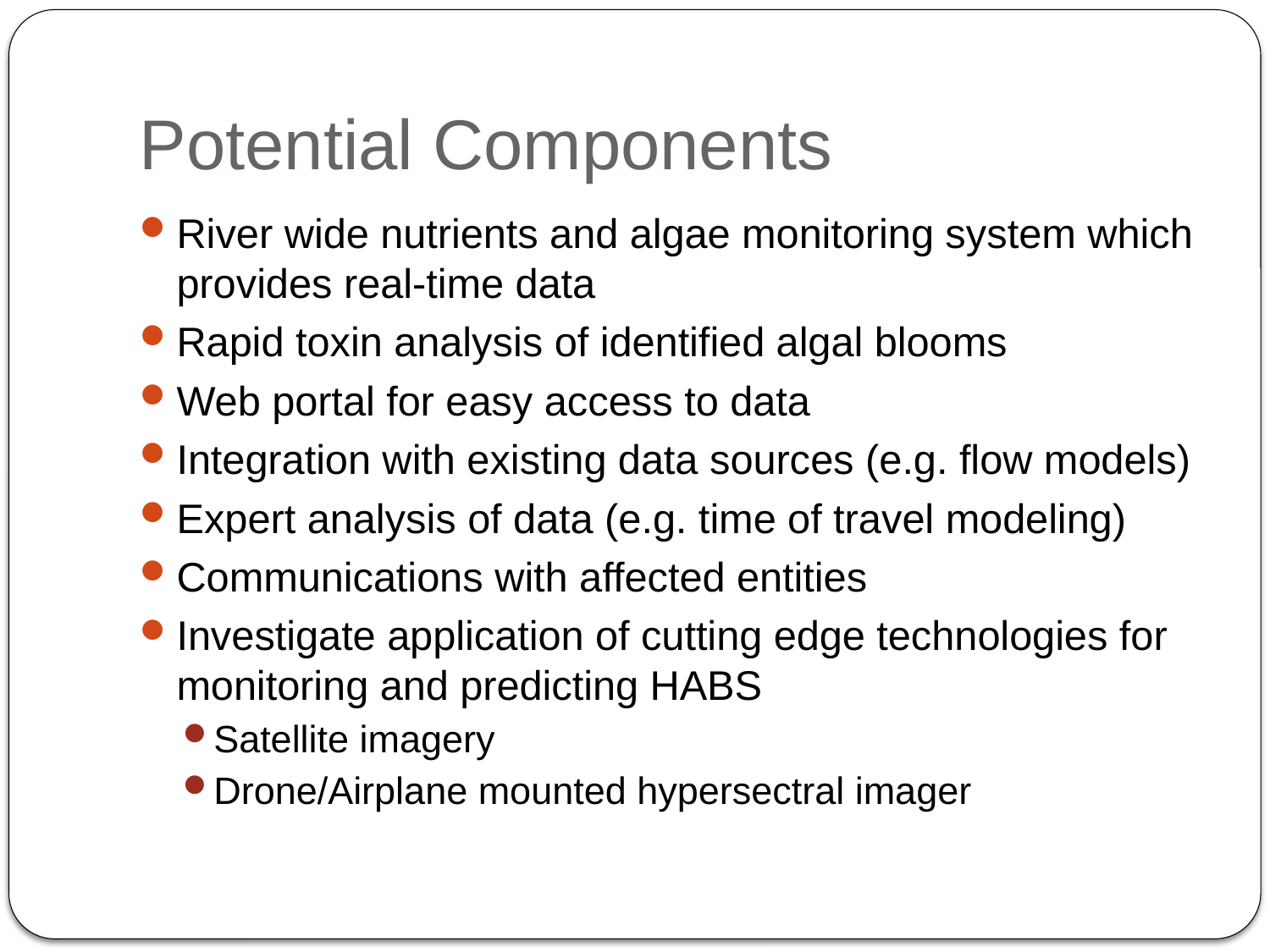

# Potential Components
River wide nutrients and algae monitoring system which provides real-time data
Rapid toxin analysis of identified algal blooms
Web portal for easy access to data
Integration with existing data sources (e.g. flow models)
Expert analysis of data (e.g. time of travel modeling)
Communications with affected entities
Investigate application of cutting edge technologies for monitoring and predicting HABS
Satellite imagery
Drone/Airplane mounted hypersectral imager